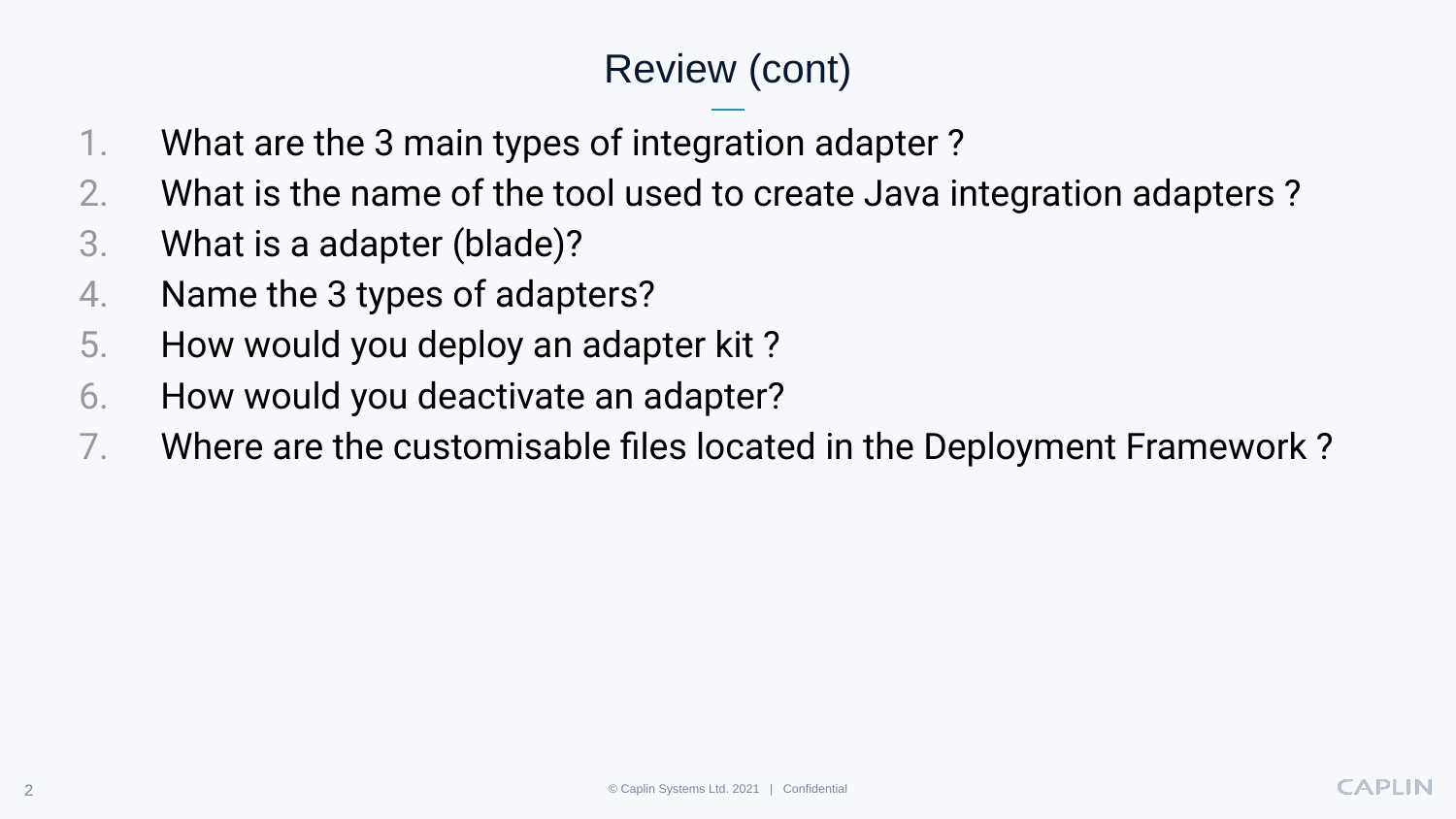

# Review (cont)
What are the 3 main types of integration adapter ?
What is the name of the tool used to create Java integration adapters ?
What is a adapter (blade)?
Name the 3 types of adapters?
How would you deploy an adapter kit ?
How would you deactivate an adapter?
Where are the customisable files located in the Deployment Framework ?